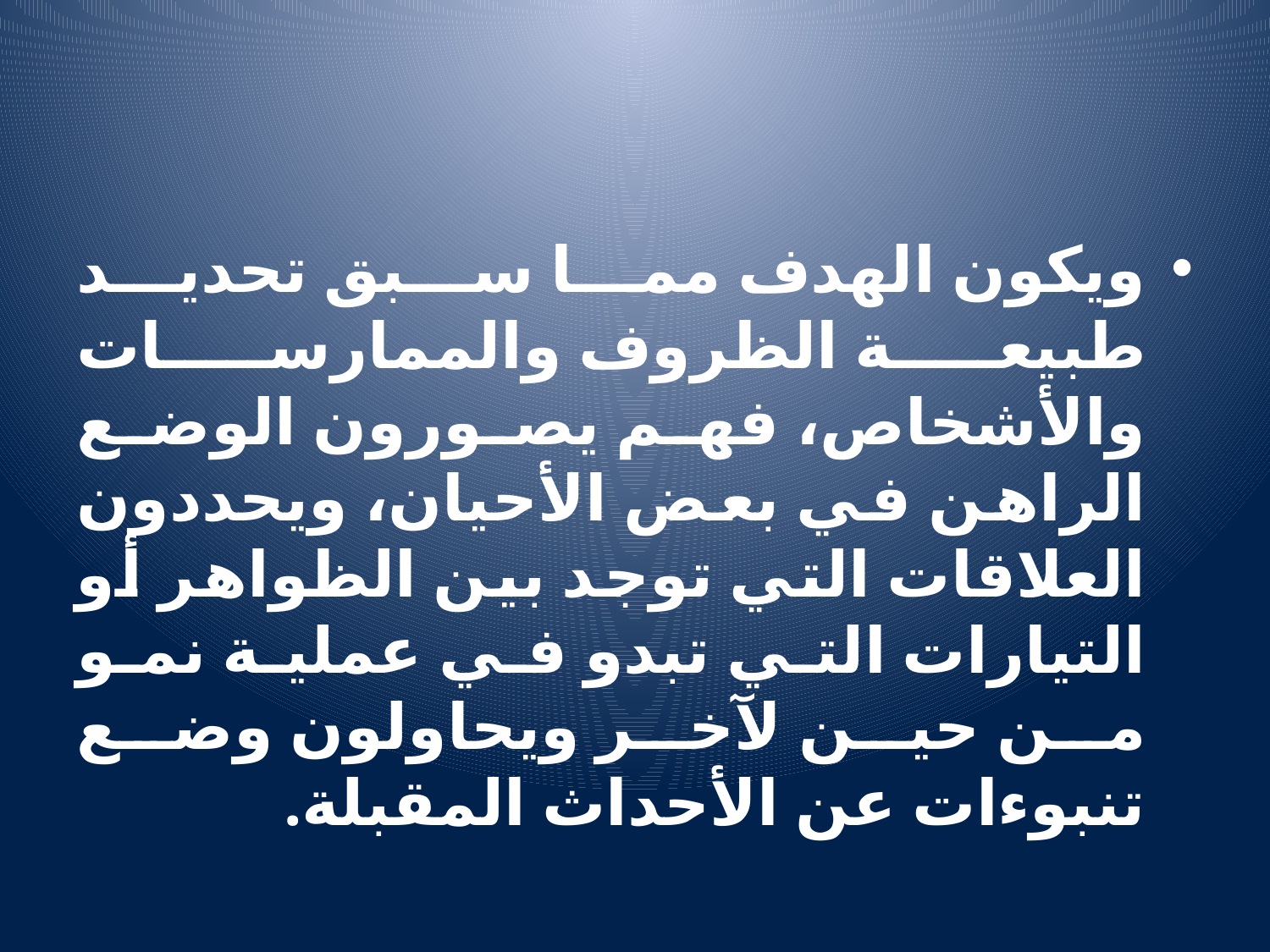

#
ويكون الهدف مما سبق تحديد طبيعة الظروف والممارسات والأشخاص، فهم يصورون الوضع الراهن في بعض الأحيان، ويحددون العلاقات التي توجد بين الظواهر أو التيارات التي تبدو في عملية نمو من حين لآخر ويحاولون وضع تنبوءات عن الأحداث المقبلة.